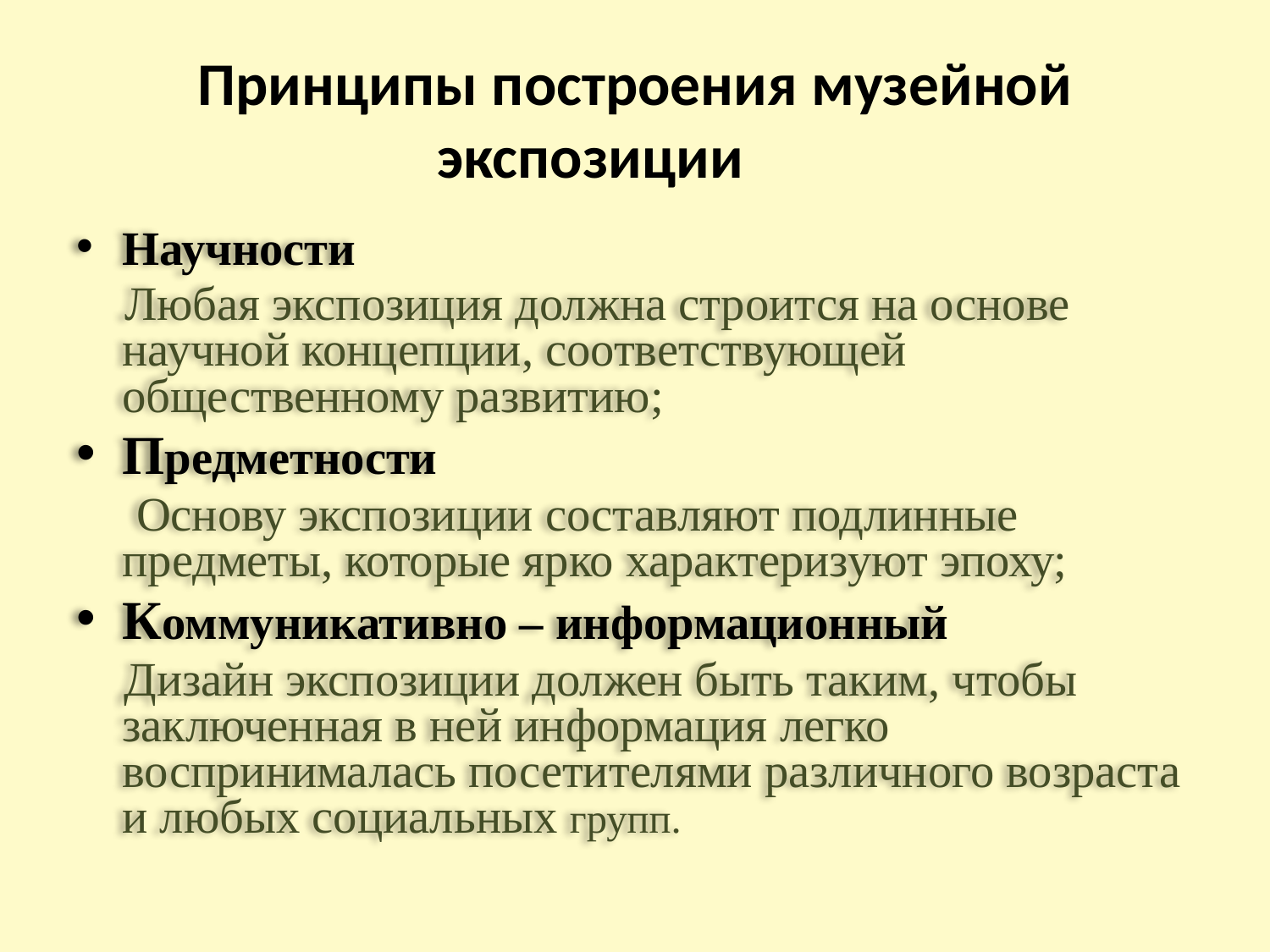

# Принципы построения музейной экспозиции
Научности
    Любая экспозиция должна строится на основе научной концепции, соответствующей общественному развитию;
Предметности
     Основу экспозиции составляют подлинные предметы, которые ярко характеризуют эпоху;
Коммуникативно – информационный
    Дизайн экспозиции должен быть таким, чтобы заключенная в ней информация легко воспринималась посетителями различного возраста и любых социальных групп.